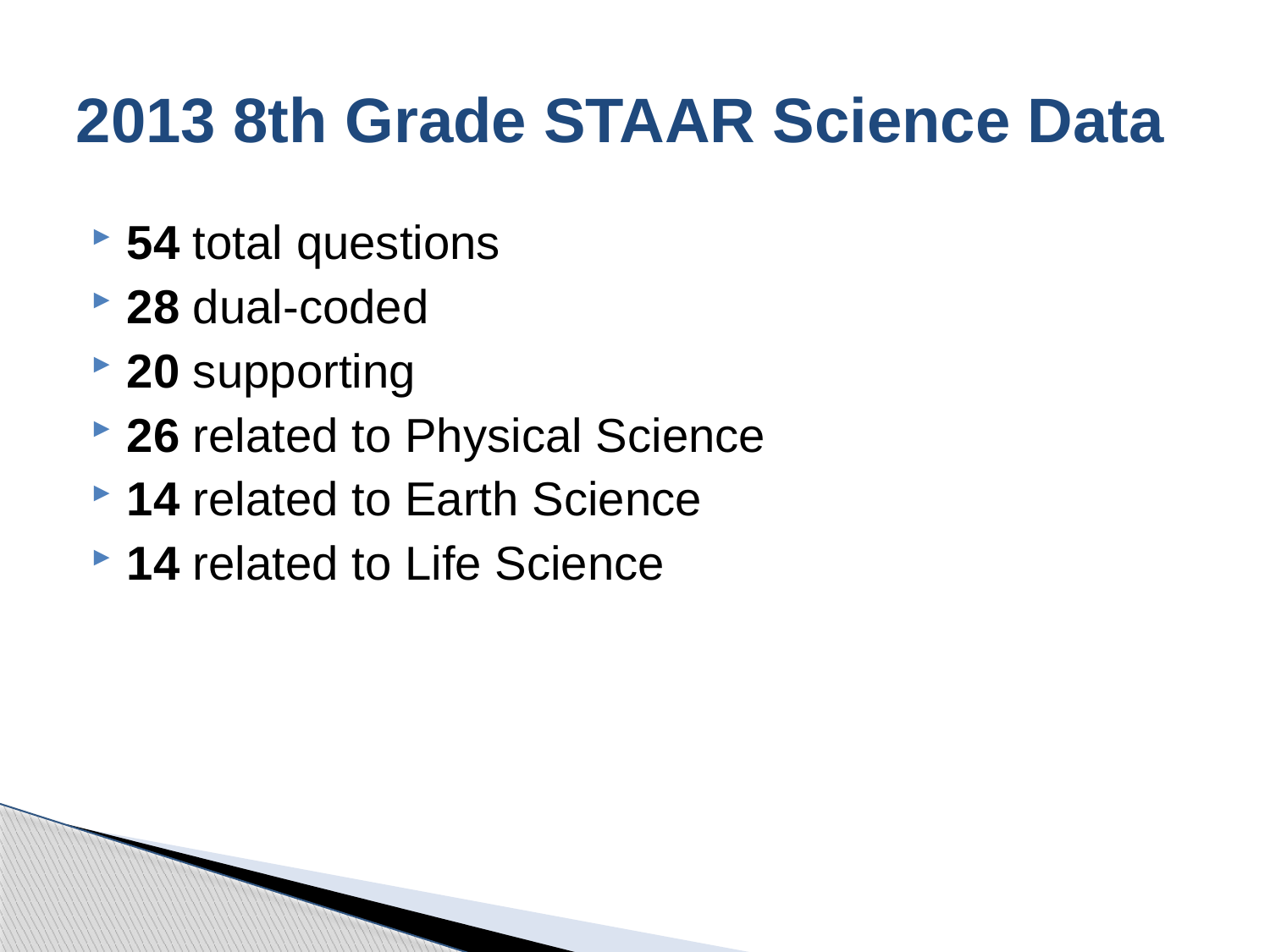

# 2013 8th Grade STAAR Science Data
54 total questions
28 dual-coded
20 supporting
26 related to Physical Science
14 related to Earth Science
14 related to Life Science